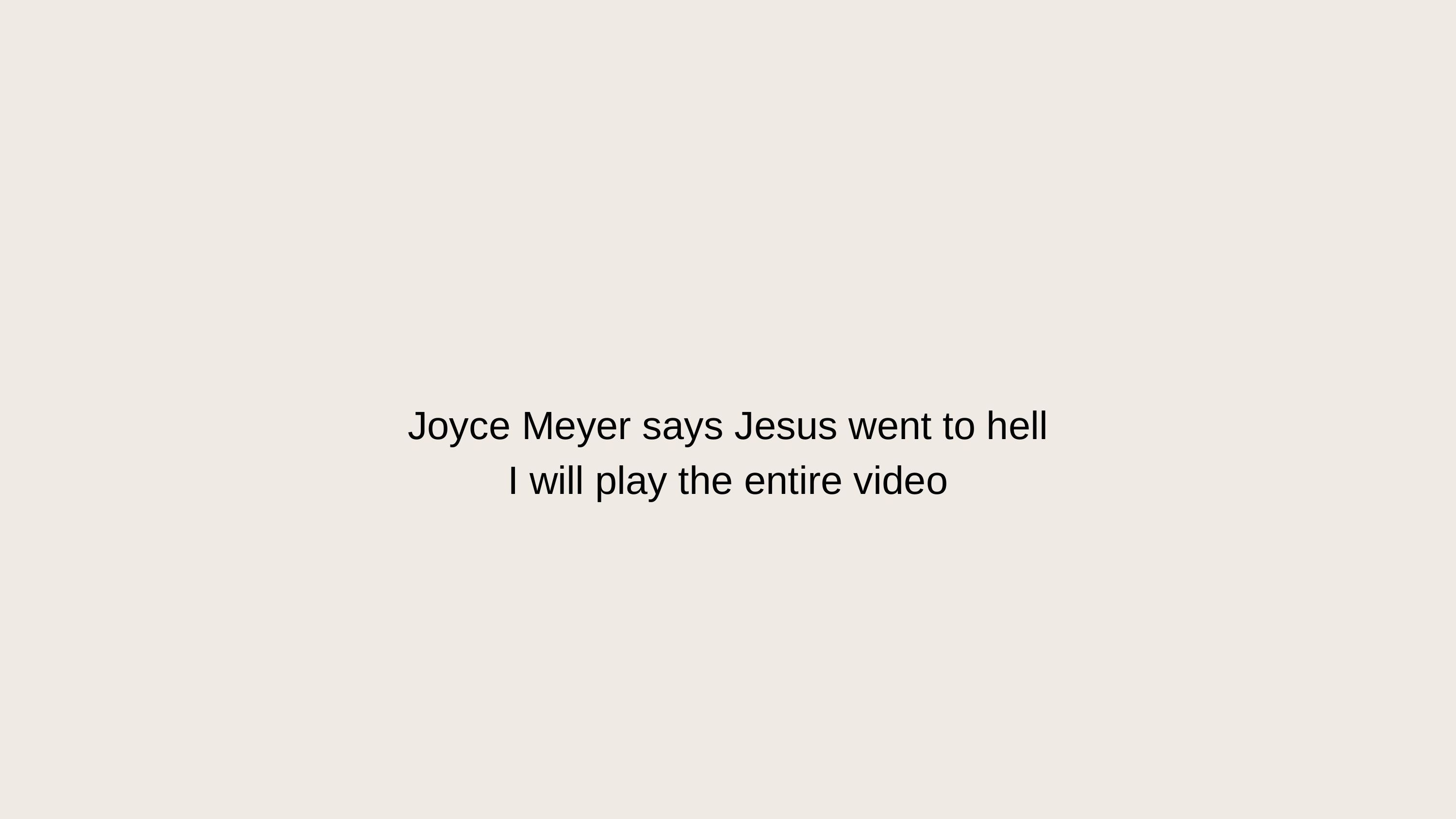

Joyce Meyer says Jesus went to hell
I will play the entire video